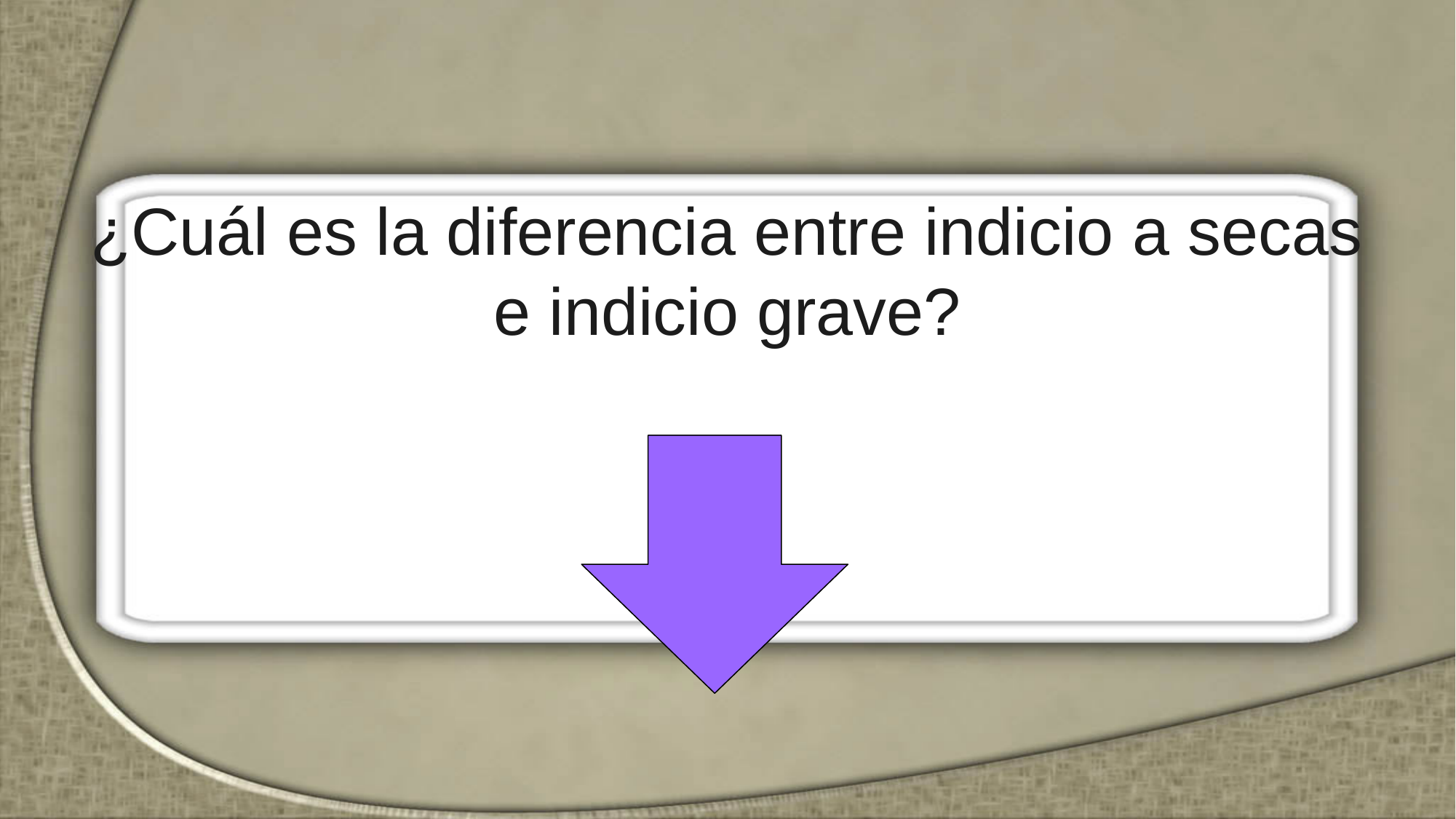

# ¿Cuál es la diferencia entre indicio a secas e indicio grave?